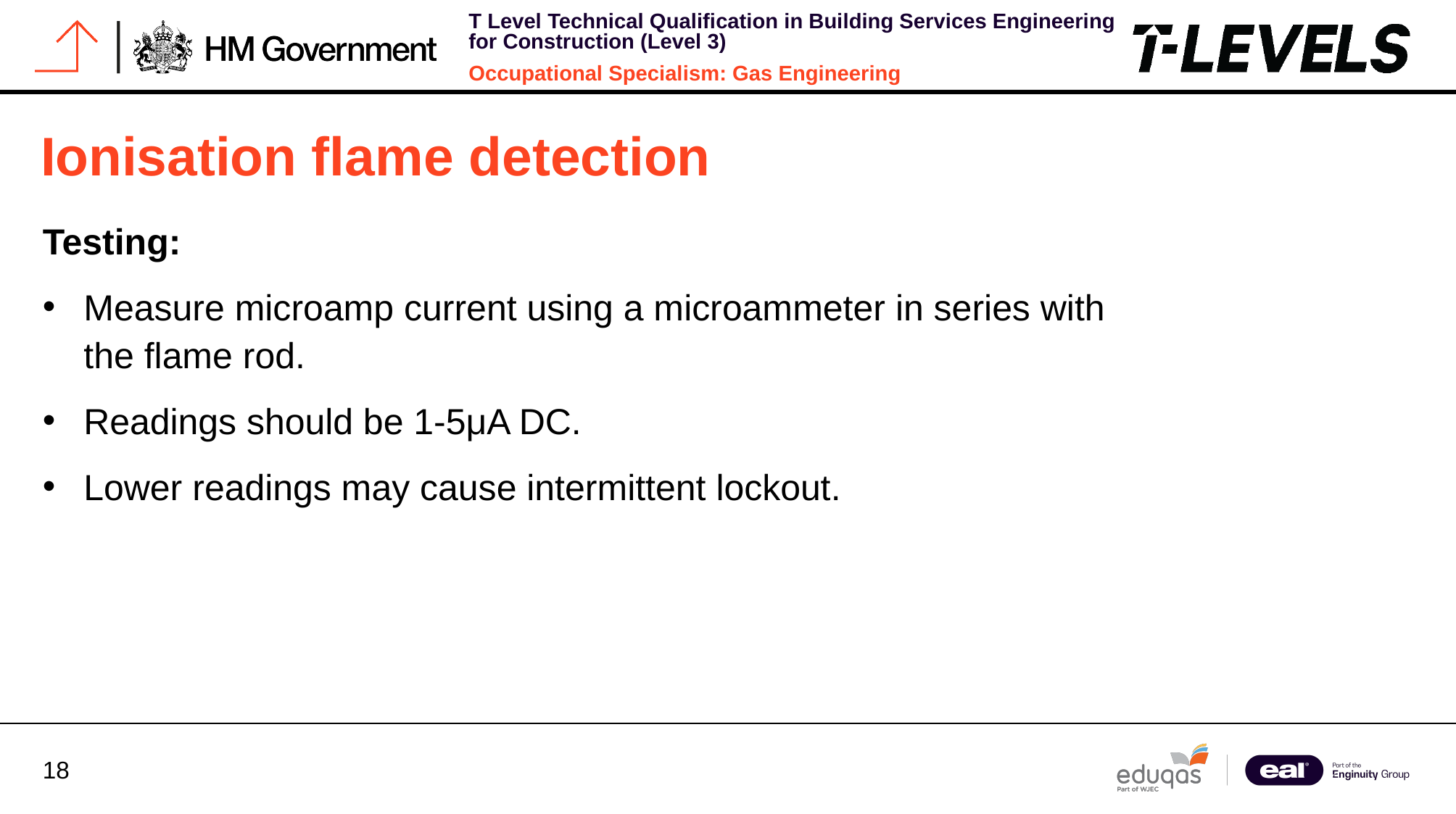

# Ionisation flame detection
Testing:
Measure microamp current using a microammeter in series with the flame rod.
Readings should be 1-5μA DC.
Lower readings may cause intermittent lockout.